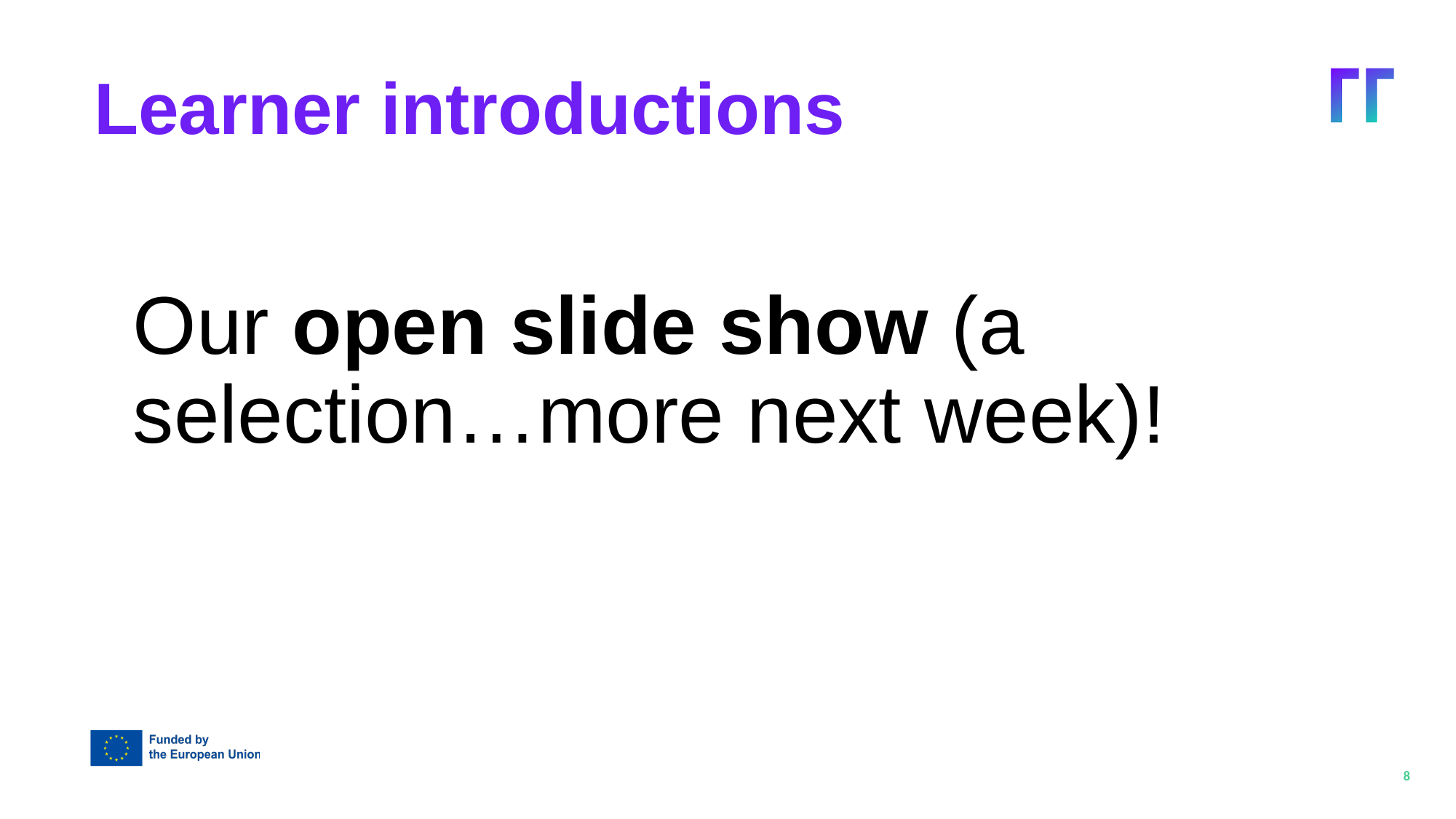

Learner introductions
Our open slide show (a selection…more next week)!